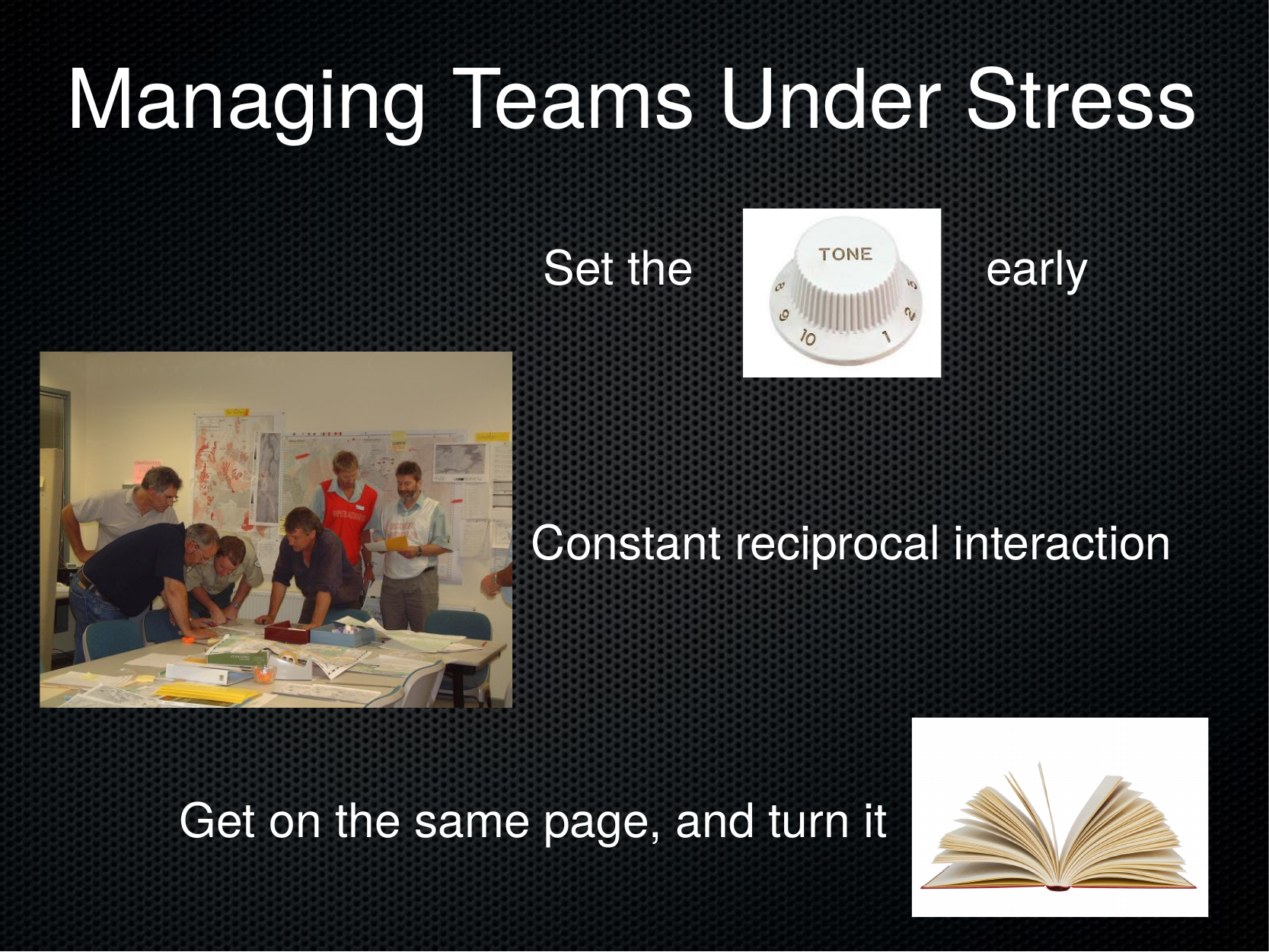

# Managing Teams Under Stress

Set the
early

Constant reciprocal interaction

Get on the same page, and turn it